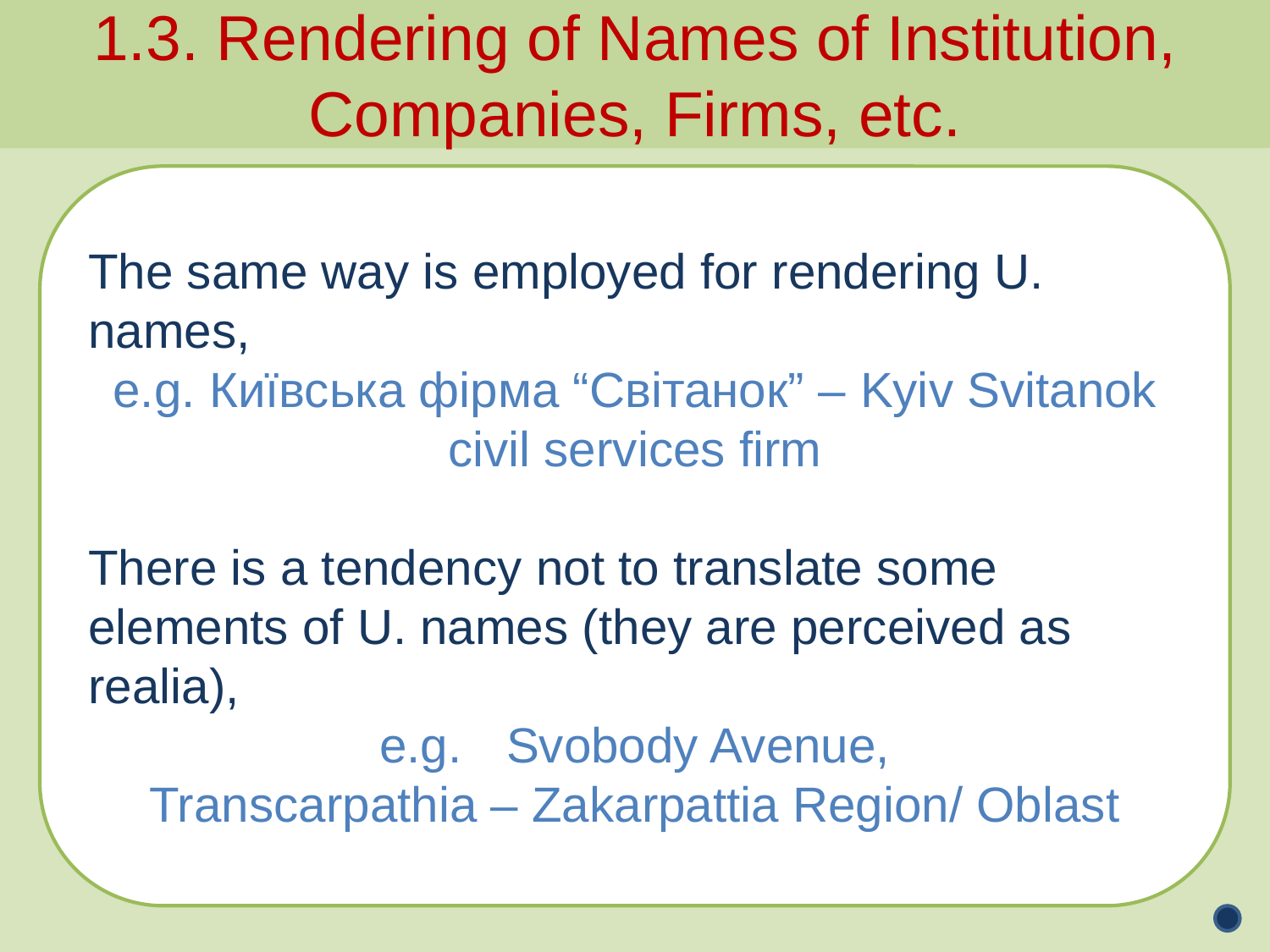

1.3. Rendering of Names of Institution, Companies, Firms, etc.
The same way is employed for rendering U. names,
e.g. Київська фірма “Світанок” – Kyiv Svitanok civil services firm

There is a tendency not to translate some elements of U. names (they are perceived as realia),
e.g.	Svobody Avenue,
Transcarpathia – Zakarpattia Region/ Oblast